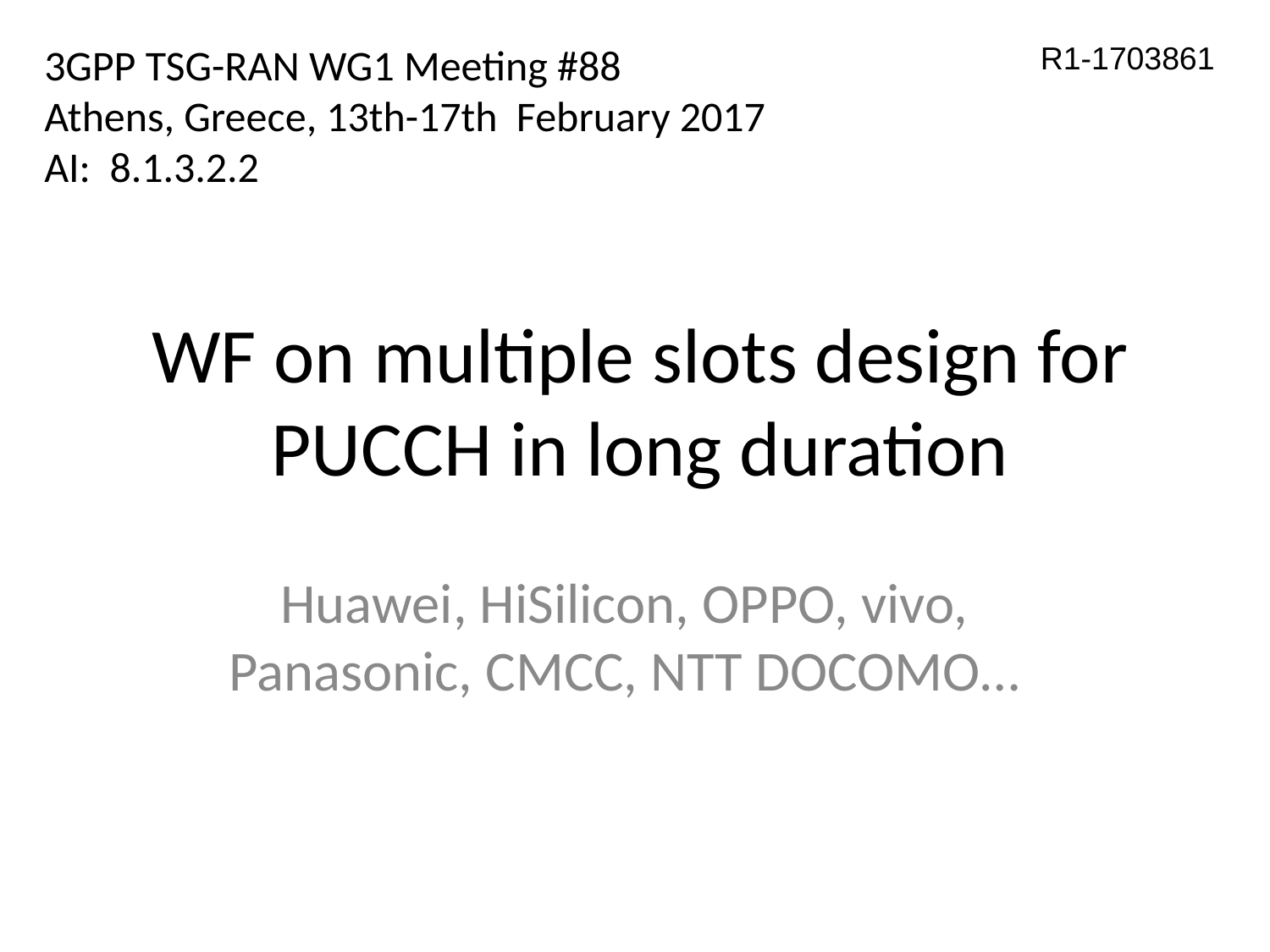

3GPP TSG-RAN WG1 Meeting #88
Athens, Greece, 13th-17th  February 2017
AI:  8.1.3.2.2

R1-1703861
# WF on multiple slots design for PUCCH in long duration
Huawei, HiSilicon, OPPO, vivo, Panasonic, CMCC, NTT DOCOMO…